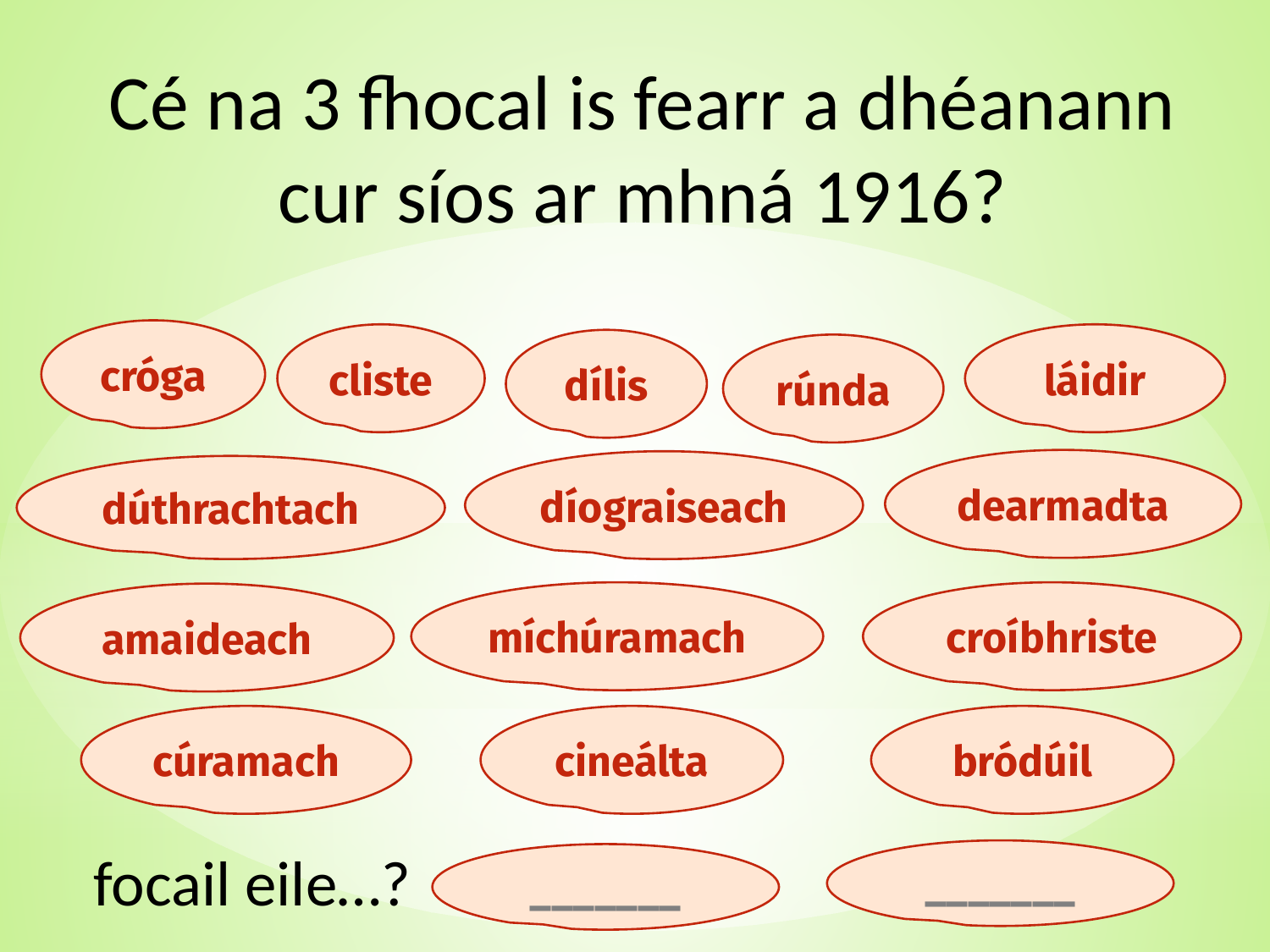

Cé na 3 fhocal is fearr a dhéanann cur síos ar mhná 1916?
cróga
cliste
láidir
dílis
rúnda
dearmadta
díograiseach
dúthrachtach
míchúramach
croíbhriste
amaideach
cúramach
cineálta
bródúil
focail eile…?
_______
_______